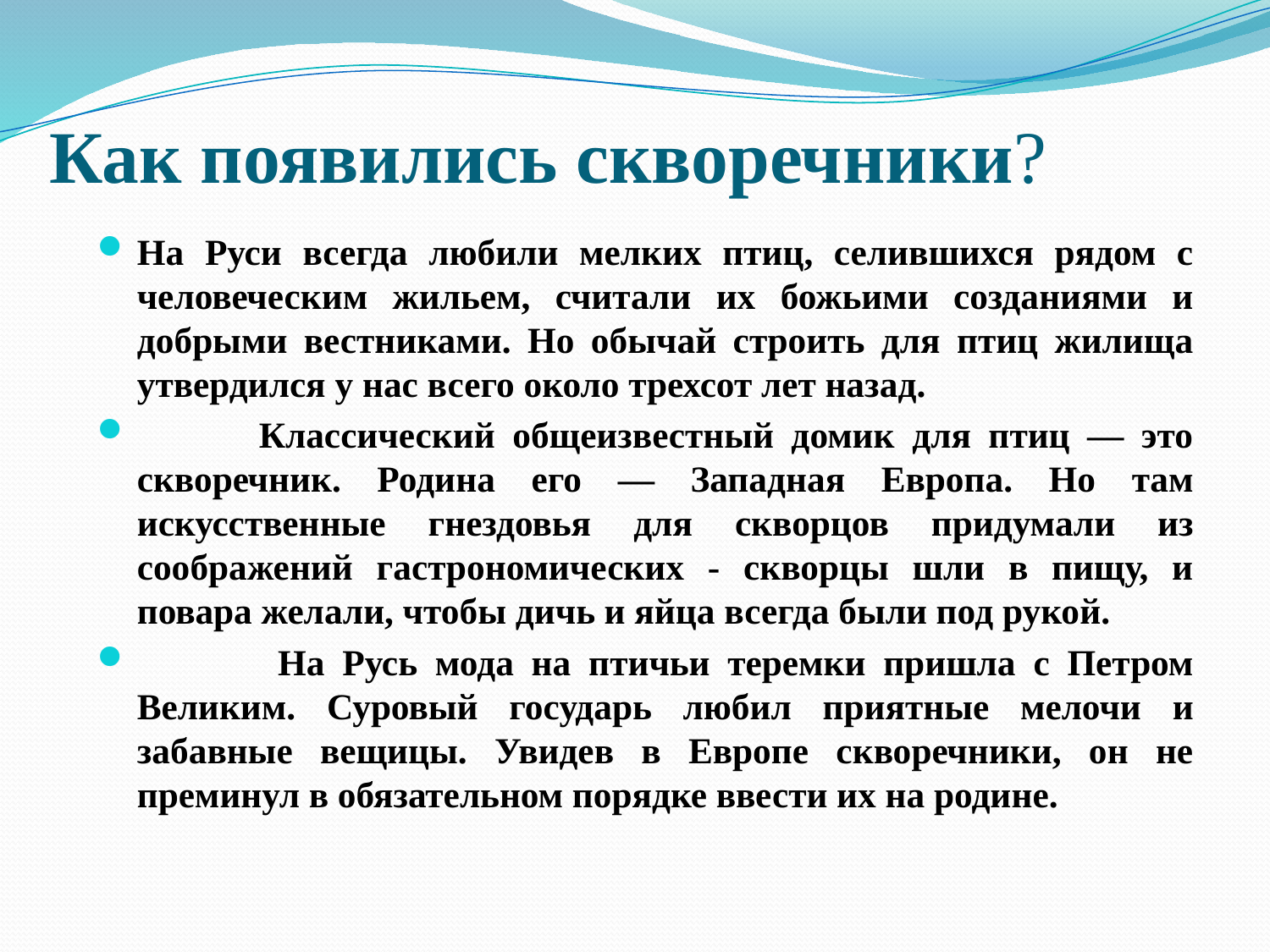

# Как появились скворечники?
На Руси всегда любили мелких птиц, селившихся рядом с человеческим жильем, считали их божьими созданиями и добрыми вестниками. Но обычай строить для птиц жилища утвердился у нас всего около трехсот лет назад.
       Классический общеизвестный домик для птиц — это скворечник. Родина его — Западная Европа. Но там искусственные гнездовья для скворцов придумали из соображений гастрономических - скворцы шли в пищу, и повара желали, чтобы дичь и яйца всегда были под рукой.
        На Русь мода на птичьи теремки пришла с Петром Великим. Суровый государь любил приятные мелочи и забавные вещицы. Увидев в Европе скворечники, он не преминул в обязательном порядке ввести их на родине.